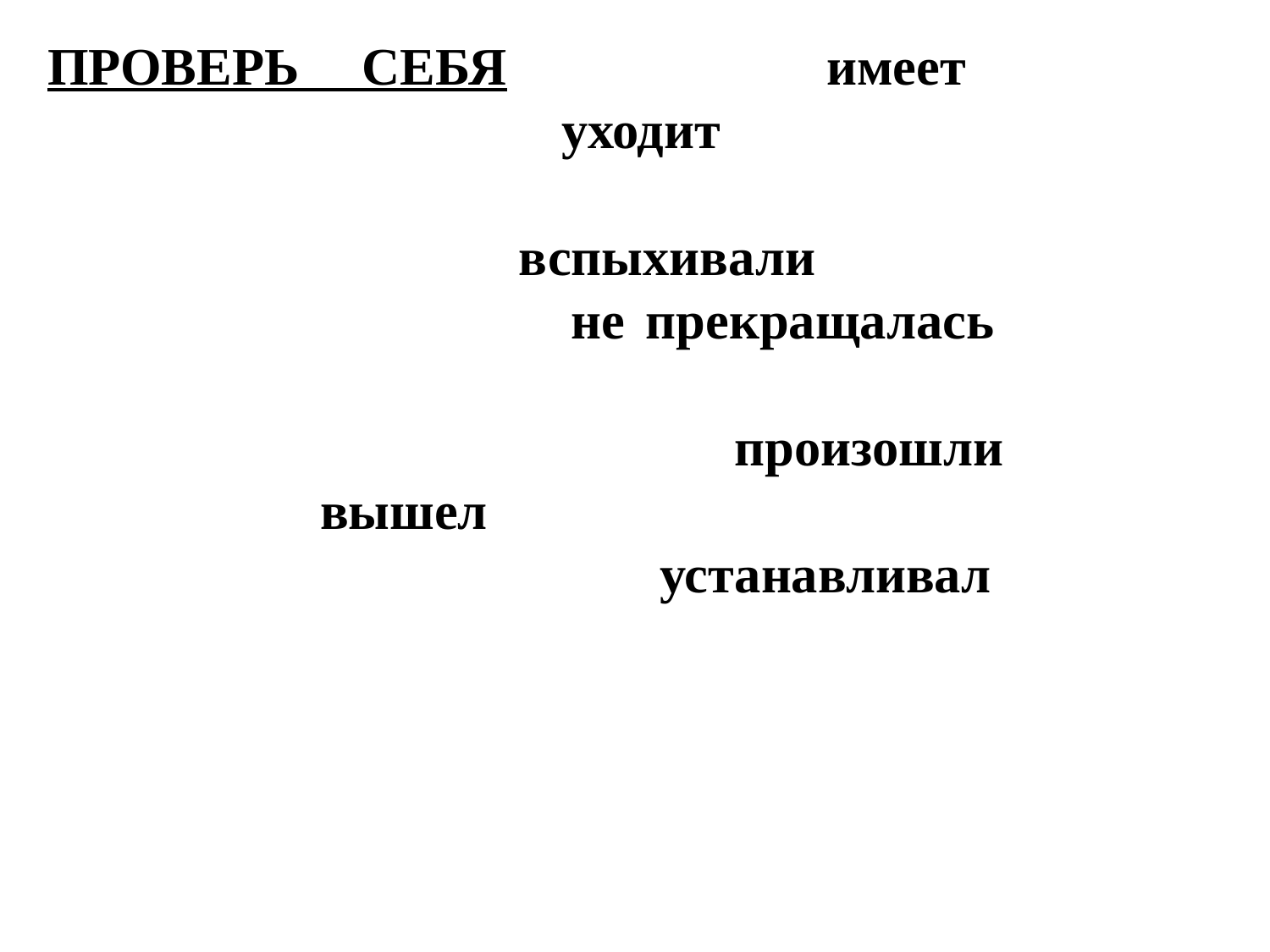

ПРОВЕРЬ СЕБЯв России имеет богатую историю, которая уходит вглубь веков. С появлением первых поселений, развитием городов все чаще вспыхивали в них пожары. Даже во время войн не прекращалась борьба с пожарами. Самые важные преобразования в области борьбы с пожарами произошли в апреле 1649 года, вышел царский "Наказ о Градском благочинии", который устанавливал строгий порядок при тушении пожаров в Москве.